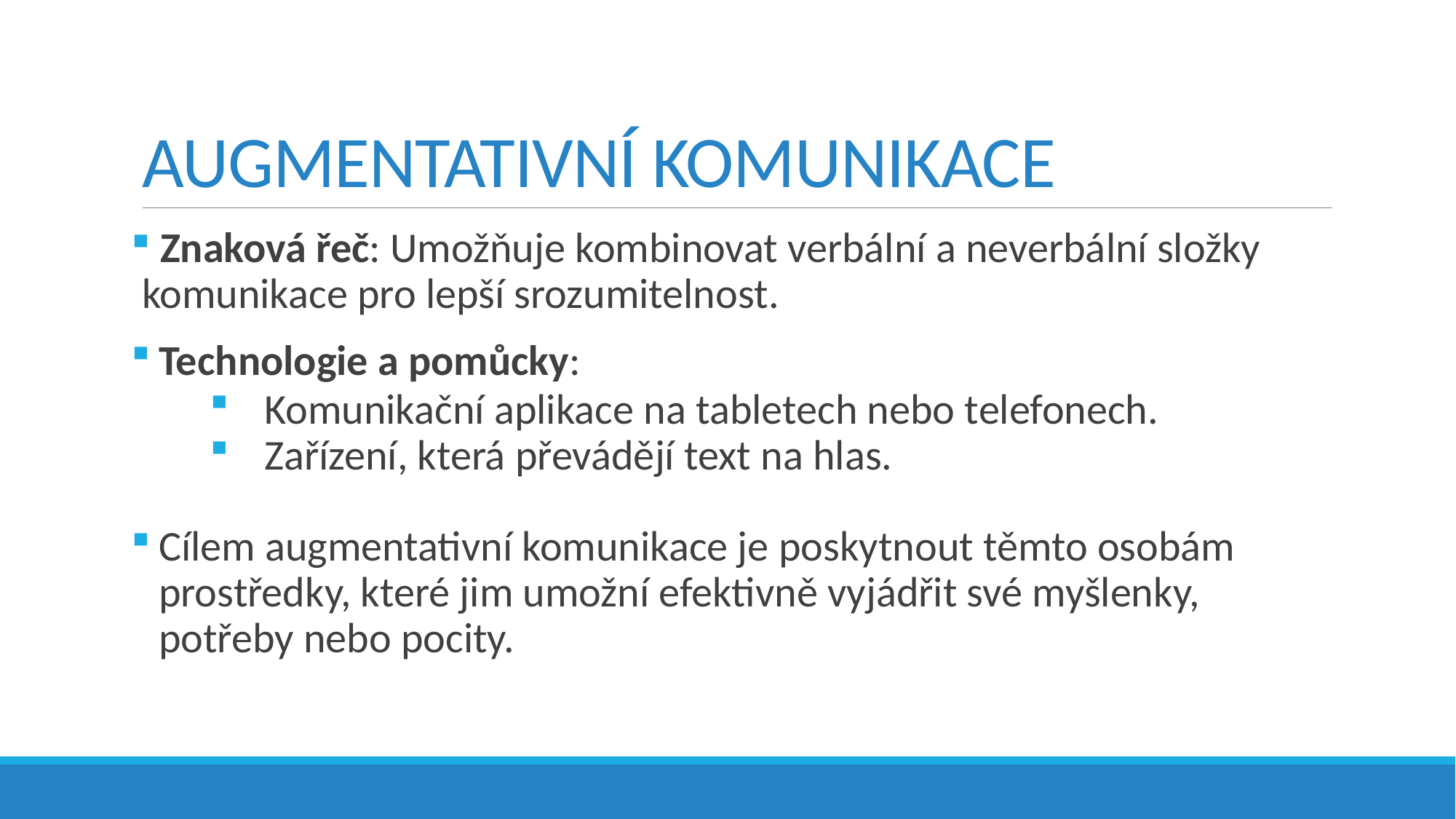

# AUGMENTATIVNÍ KOMUNIKACE
 Znaková řeč: Umožňuje kombinovat verbální a neverbální složky komunikace pro lepší srozumitelnost.
Technologie a pomůcky:
Komunikační aplikace na tabletech nebo telefonech.
Zařízení, která převádějí text na hlas.

Cílem augmentativní komunikace je poskytnout těmto osobám prostředky, které jim umožní efektivně vyjádřit své myšlenky, potřeby nebo pocity.